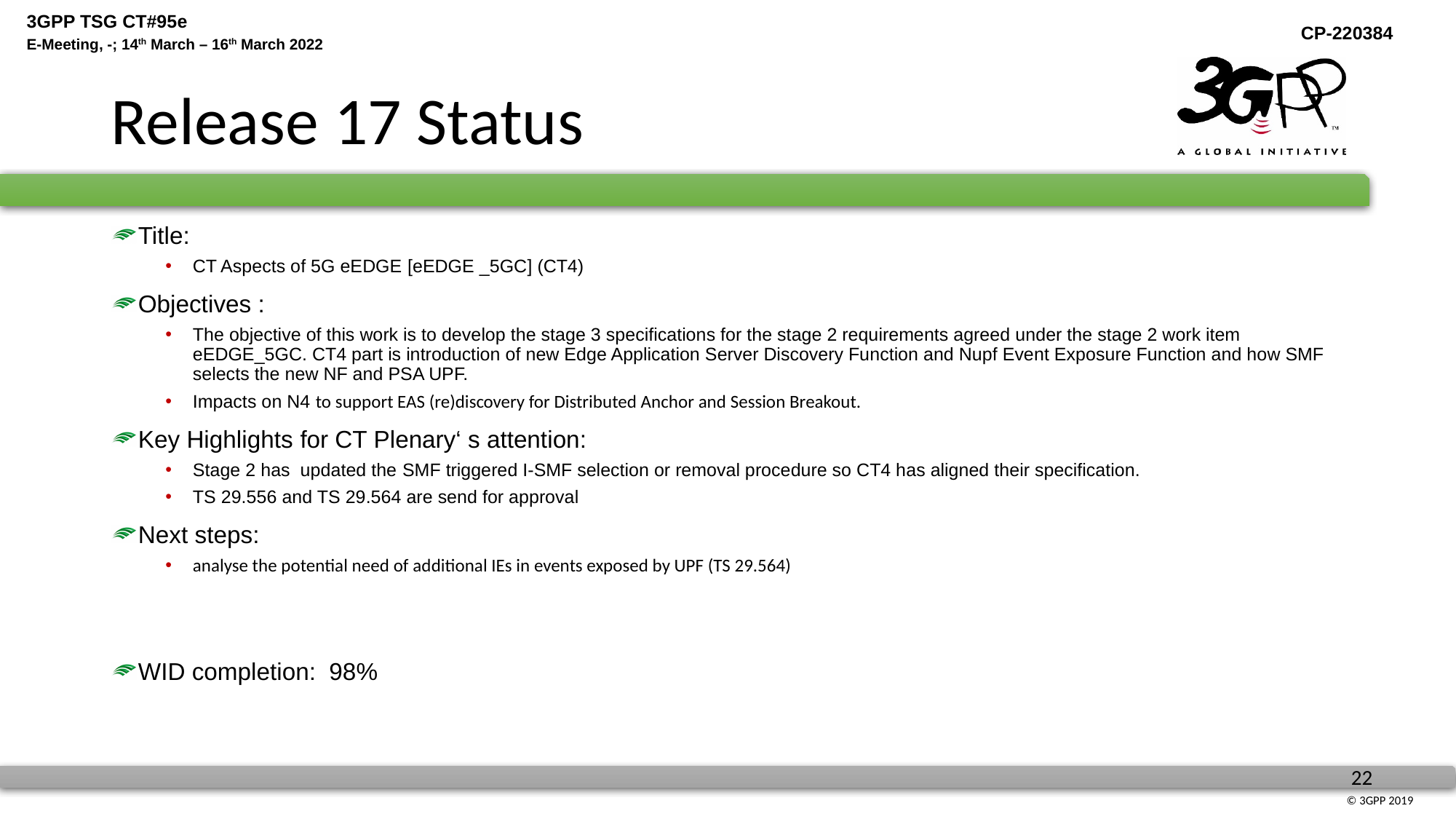

# Release 17 Status
Title:
CT Aspects of 5G eEDGE [eEDGE _5GC] (CT4)
Objectives :
The objective of this work is to develop the stage 3 specifications for the stage 2 requirements agreed under the stage 2 work item eEDGE_5GC. CT4 part is introduction of new Edge Application Server Discovery Function and Nupf Event Exposure Function and how SMF selects the new NF and PSA UPF.
Impacts on N4 to support EAS (re)discovery for Distributed Anchor and Session Breakout.
Key Highlights for CT Plenary‘ s attention:
Stage 2 has  updated the SMF triggered I-SMF selection or removal procedure so CT4 has aligned their specification.
TS 29.556 and TS 29.564 are send for approval
Next steps:
analyse the potential need of additional IEs in events exposed by UPF (TS 29.564)

WID completion:  98%